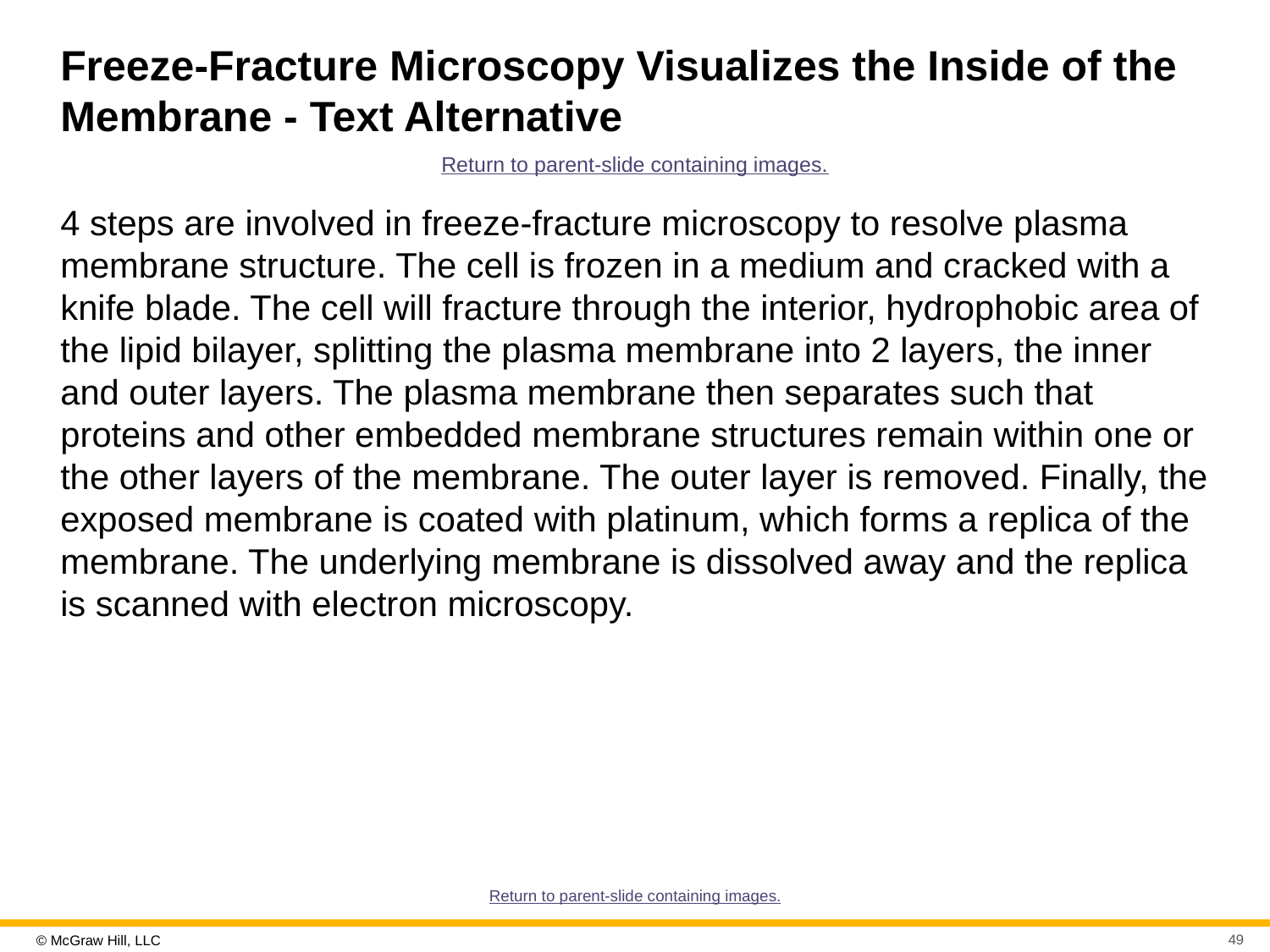

# Freeze-Fracture Microscopy Visualizes the Inside of the Membrane - Text Alternative
Return to parent-slide containing images.
4 steps are involved in freeze-fracture microscopy to resolve plasma membrane structure. The cell is frozen in a medium and cracked with a knife blade. The cell will fracture through the interior, hydrophobic area of the lipid bilayer, splitting the plasma membrane into 2 layers, the inner and outer layers. The plasma membrane then separates such that proteins and other embedded membrane structures remain within one or the other layers of the membrane. The outer layer is removed. Finally, the exposed membrane is coated with platinum, which forms a replica of the membrane. The underlying membrane is dissolved away and the replica is scanned with electron microscopy.
Return to parent-slide containing images.
49